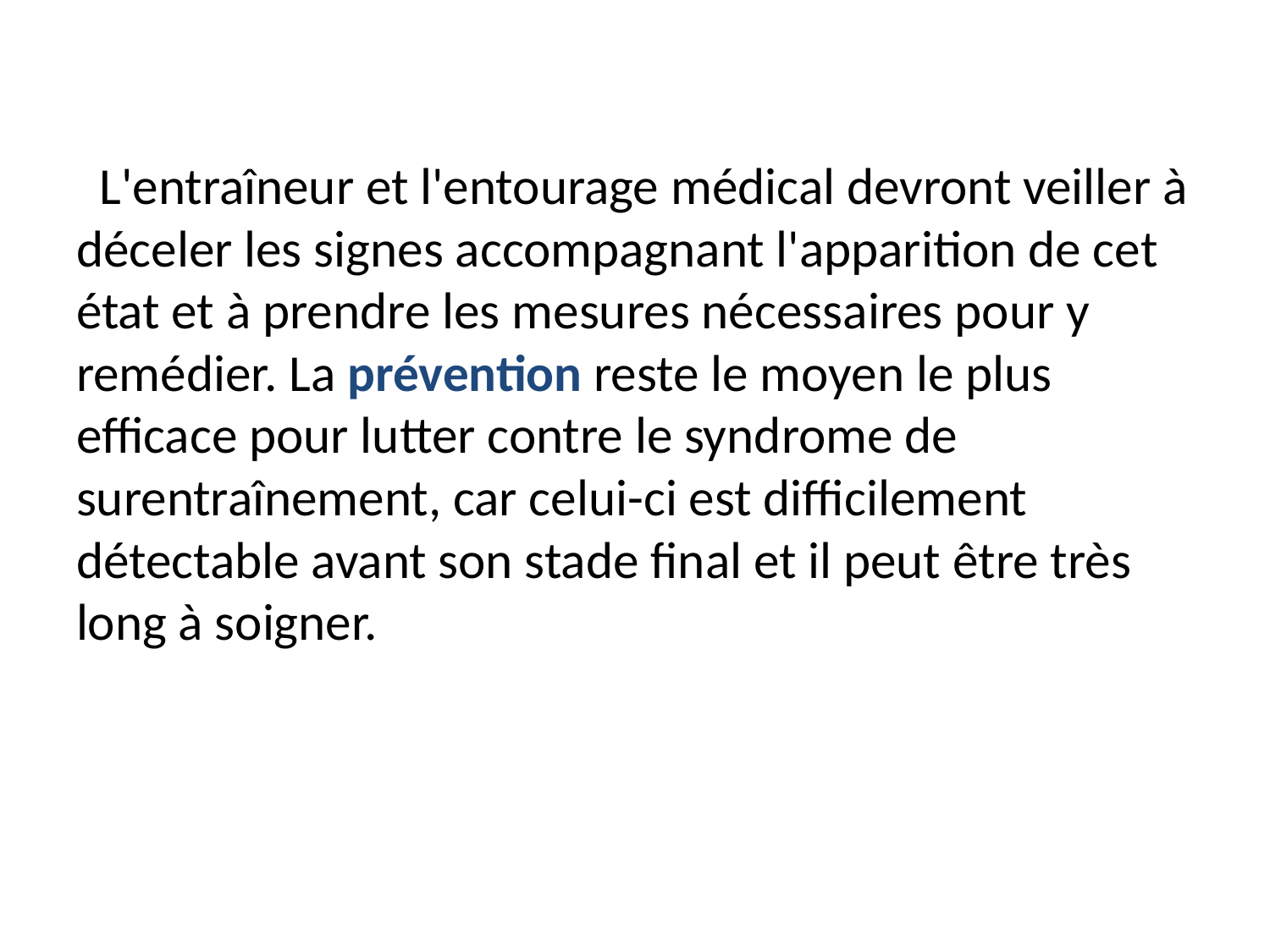

L'entraîneur et l'entourage médical devront veiller à déceler les signes accompagnant l'apparition de cet état et à prendre les mesures nécessaires pour y remédier. La prévention reste le moyen le plus efficace pour lutter contre le syndrome de surentraînement, car celui-ci est difficilement détectable avant son stade final et il peut être très long à soigner.